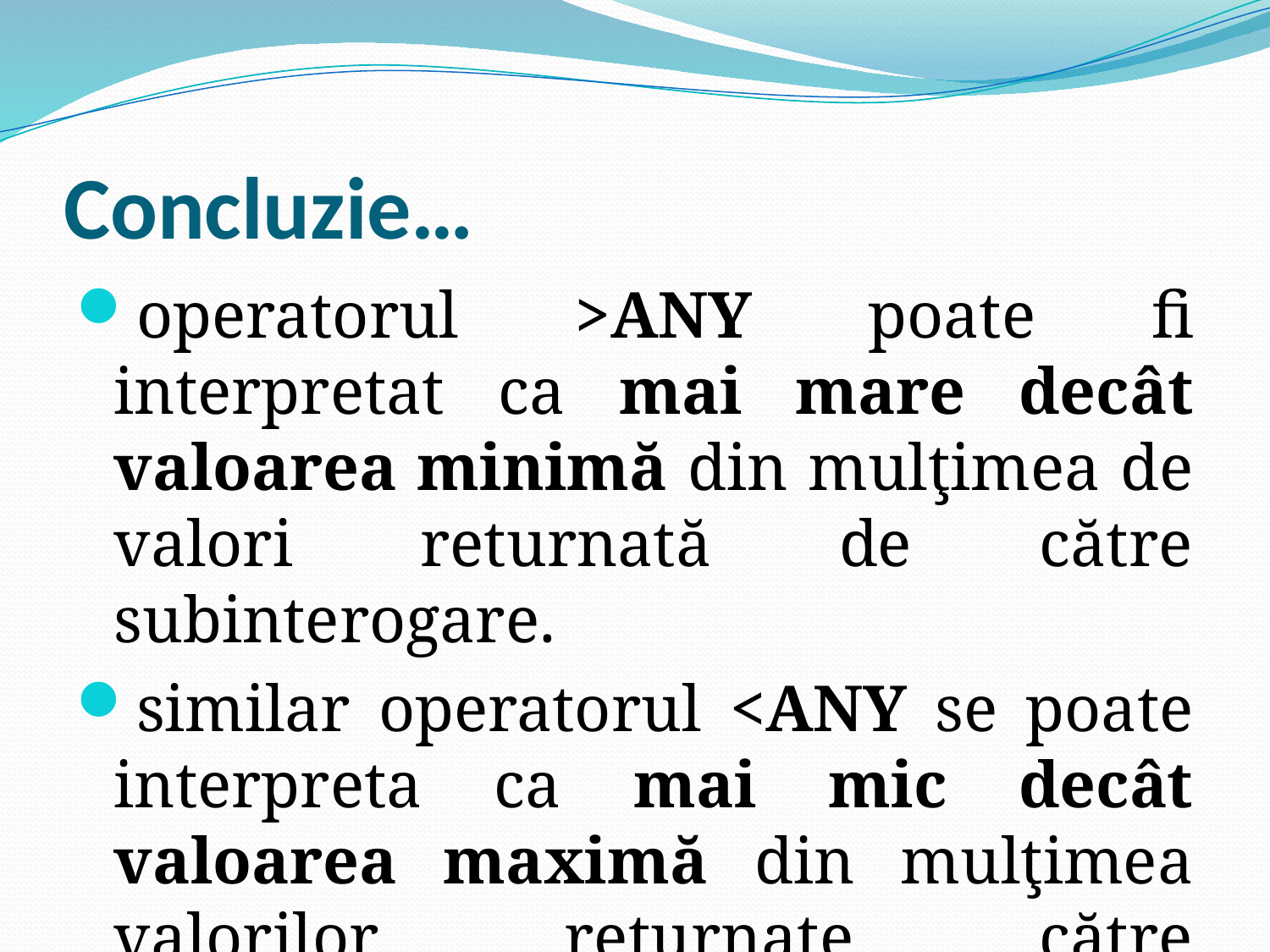

# Concluzie…
operatorul >ANY poate fi interpretat ca mai mare decât valoarea minimă din mulţimea de valori returnată de către subinterogare.
similar operatorul <ANY se poate interpreta ca mai mic decât valoarea maximă din mulţimea valorilor returnate către subinterogare